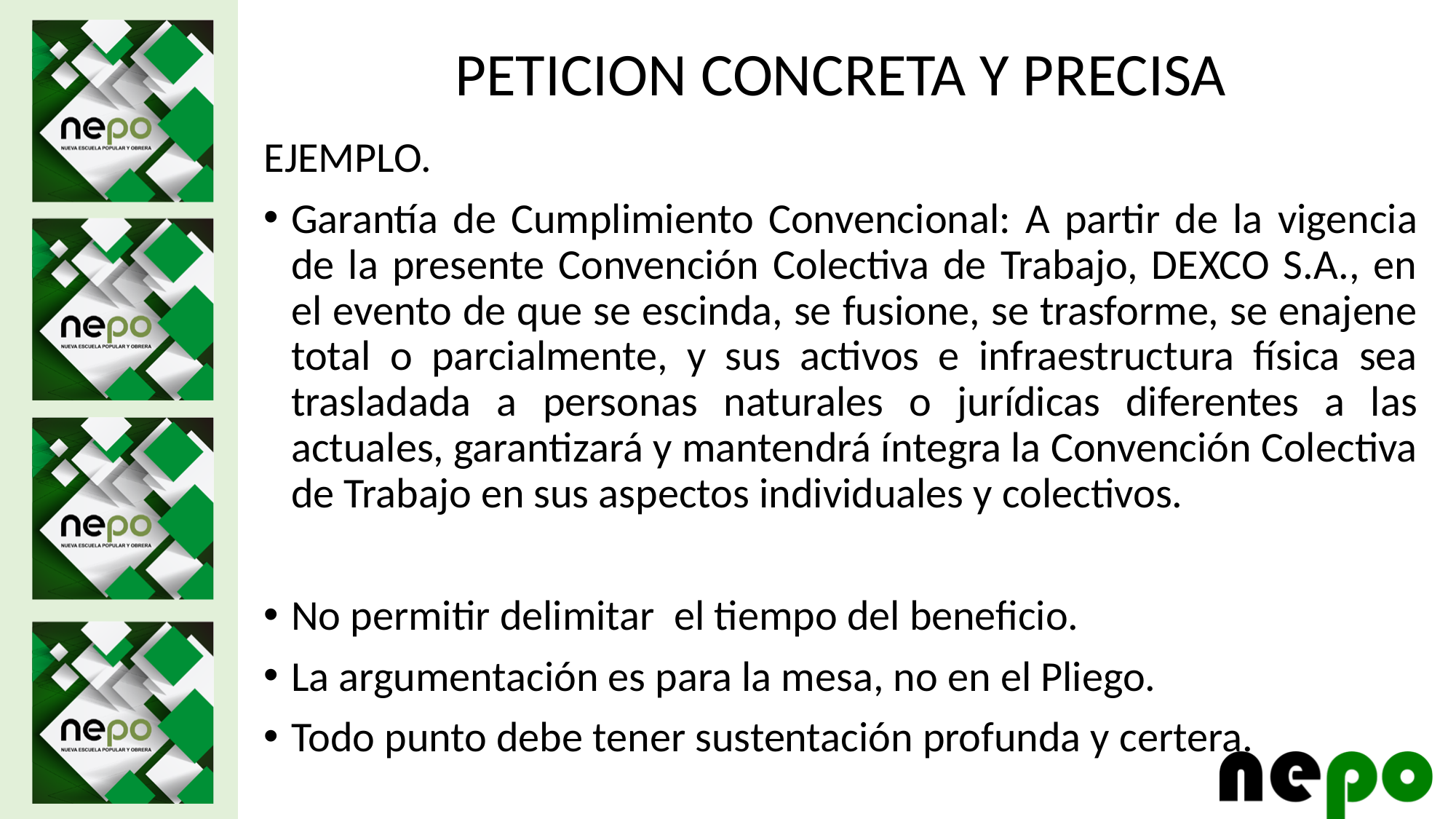

# PETICION CONCRETA Y PRECISA
EJEMPLO.
Garantía de Cumplimiento Convencional: A partir de la vigencia de la presente Convención Colectiva de Trabajo, DEXCO S.A., en el evento de que se escinda, se fusione, se trasforme, se enajene total o parcialmente, y sus activos e infraestructura física sea trasladada a personas naturales o jurídicas diferentes a las actuales, garantizará y mantendrá íntegra la Convención Colectiva de Trabajo en sus aspectos individuales y colectivos.

No permitir delimitar  el tiempo del beneficio.
La argumentación es para la mesa, no en el Pliego.
Todo punto debe tener sustentación profunda y certera.